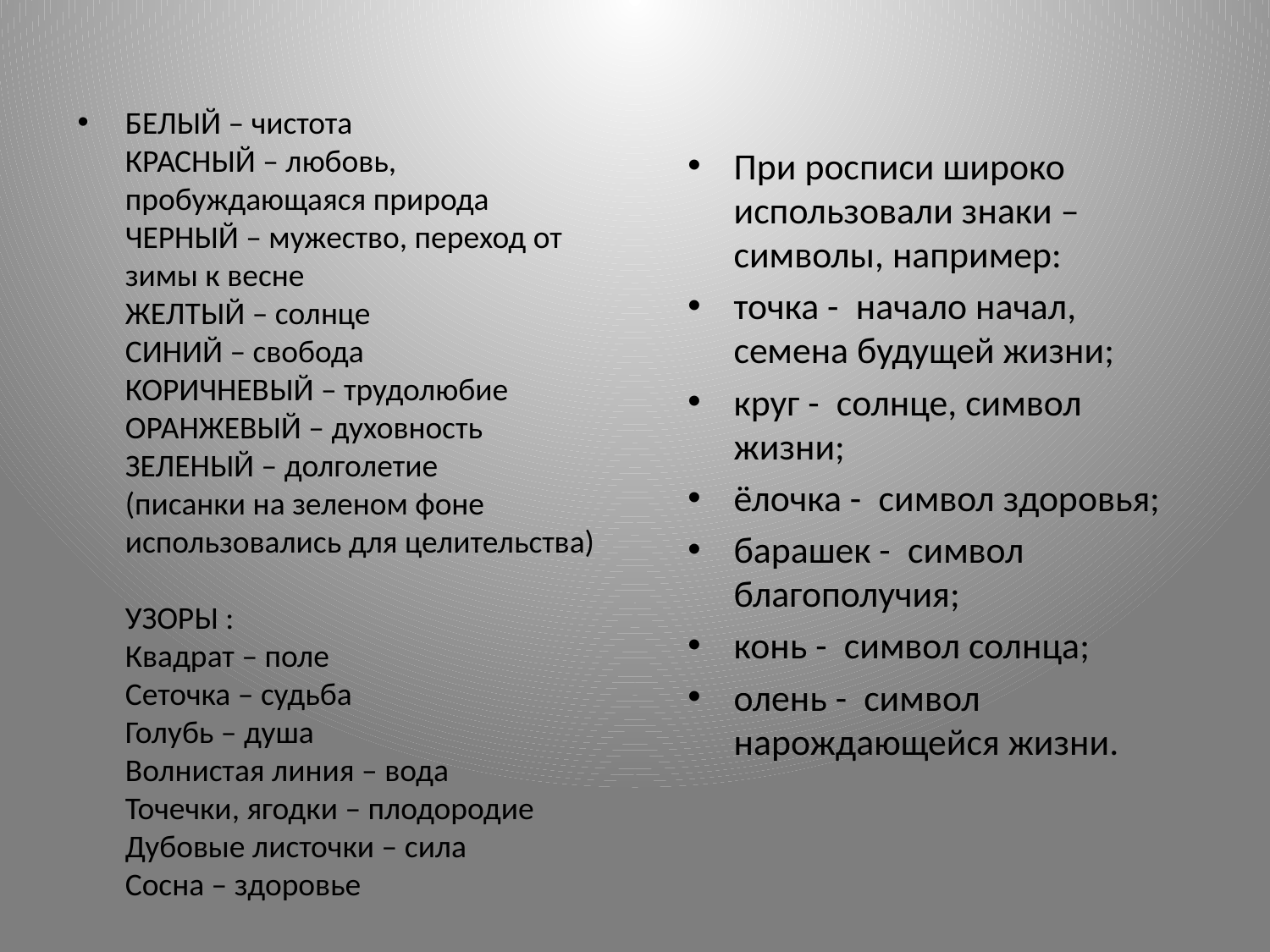

#
БЕЛЫЙ – чистота
КРАСНЫЙ – любовь, пробуждающаяся природа
ЧЕРНЫЙ – мужество, переход от зимы к весне
ЖЕЛТЫЙ – солнце
СИНИЙ – свобода
КОРИЧНЕВЫЙ – трудолюбие
ОРАНЖЕВЫЙ – духовность
ЗЕЛЕНЫЙ – долголетие
(писанки на зеленом фоне использовались для целительства)
УЗОРЫ :
Квадрат – поле
Сеточка – судьба
Голубь – душа
Волнистая линия – вода
Точечки, ягодки – плодородие
Дубовые листочки – сила
Сосна – здоровье
При росписи широко использовали знаки – символы, например:
точка -  начало начал, семена будущей жизни;
круг -  солнце, символ жизни;
ёлочка -  символ здоровья;
барашек -  символ благополучия;
конь -  символ солнца;
олень -  символ нарождающейся жизни.